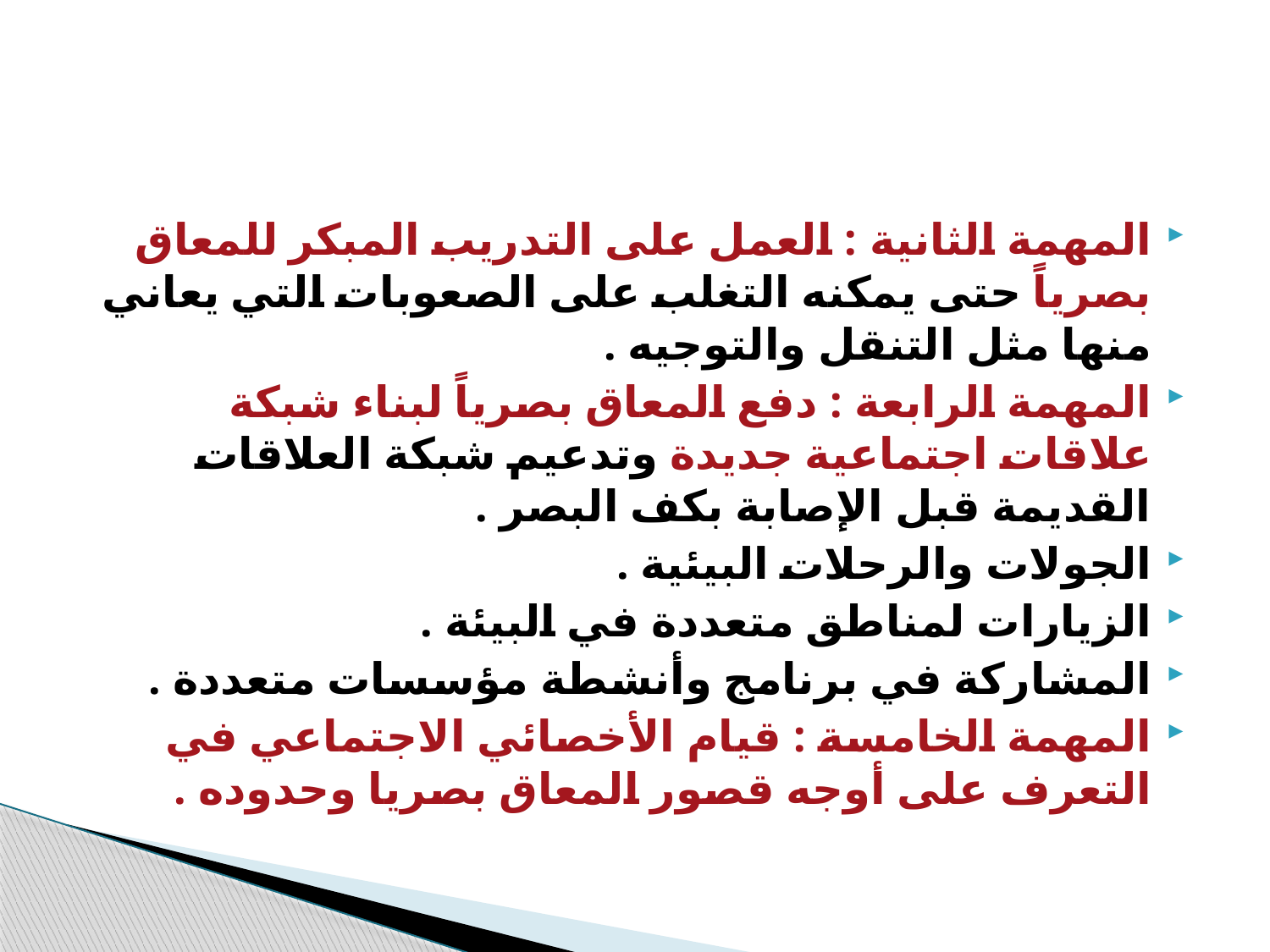

#
المهمة الثانية : العمل على التدريب المبكر للمعاق بصرياً حتى يمكنه التغلب على الصعوبات التي يعاني منها مثل التنقل والتوجيه .
المهمة الرابعة : دفع المعاق بصرياً لبناء شبكة علاقات اجتماعية جديدة وتدعيم شبكة العلاقات القديمة قبل الإصابة بكف البصر .
الجولات والرحلات البيئية .
الزيارات لمناطق متعددة في البيئة .
المشاركة في برنامج وأنشطة مؤسسات متعددة .
المهمة الخامسة : قيام الأخصائي الاجتماعي في التعرف على أوجه قصور المعاق بصريا وحدوده .